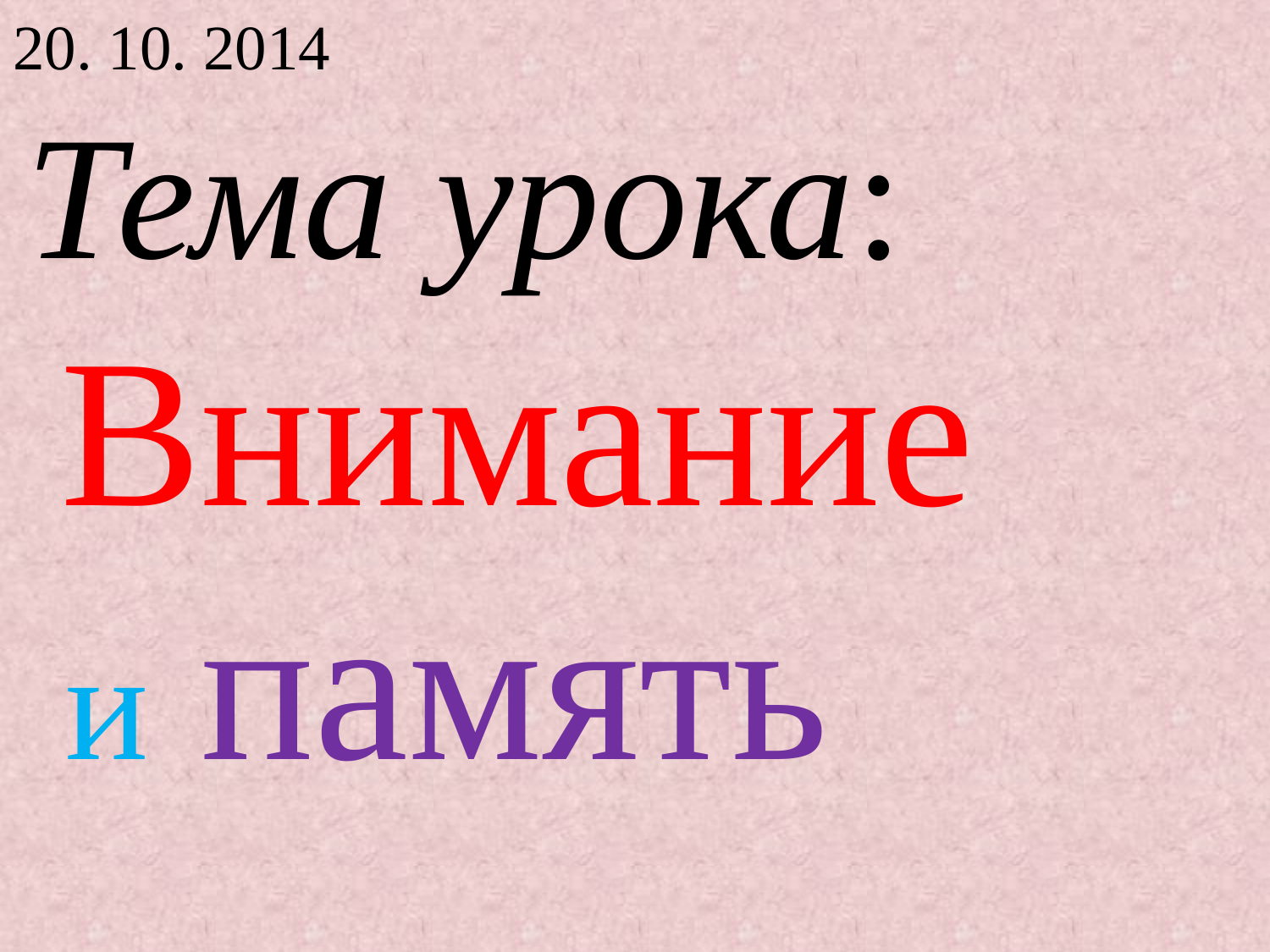

20. 10. 2014
 Тема урока: Внимание
 и память